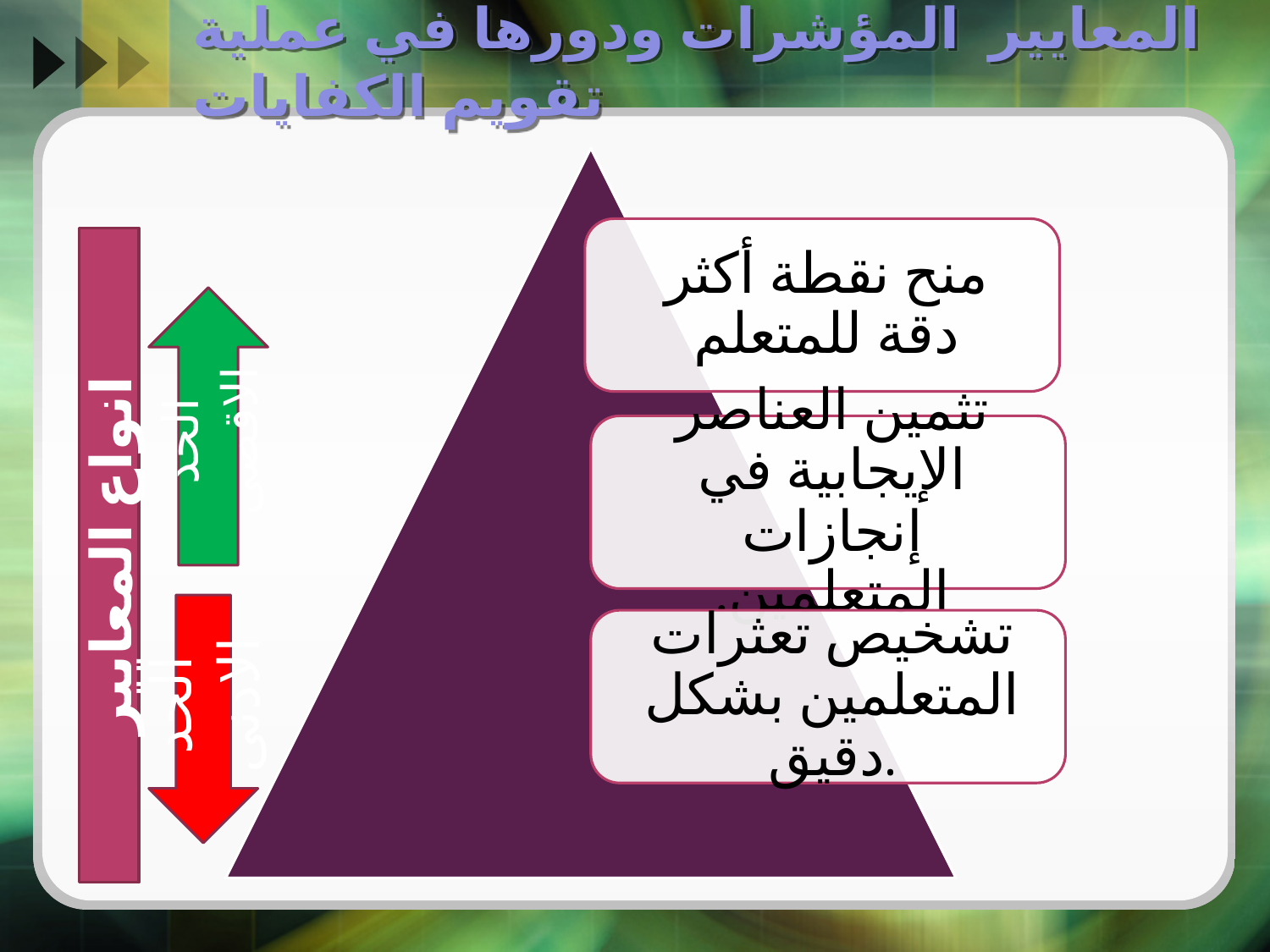

# المعايير  المؤشرات ودورها في عملية تقويم الكفايات
منح نقطة أكثر دقة للمتعلم
تثمين العناصر الإيجابية في إنجازات المتعلمين.
تشخيص تعثرات المتعلمين بشكل دقيق.
انواع المعايير
الحد الاقصى
الحد الادنى